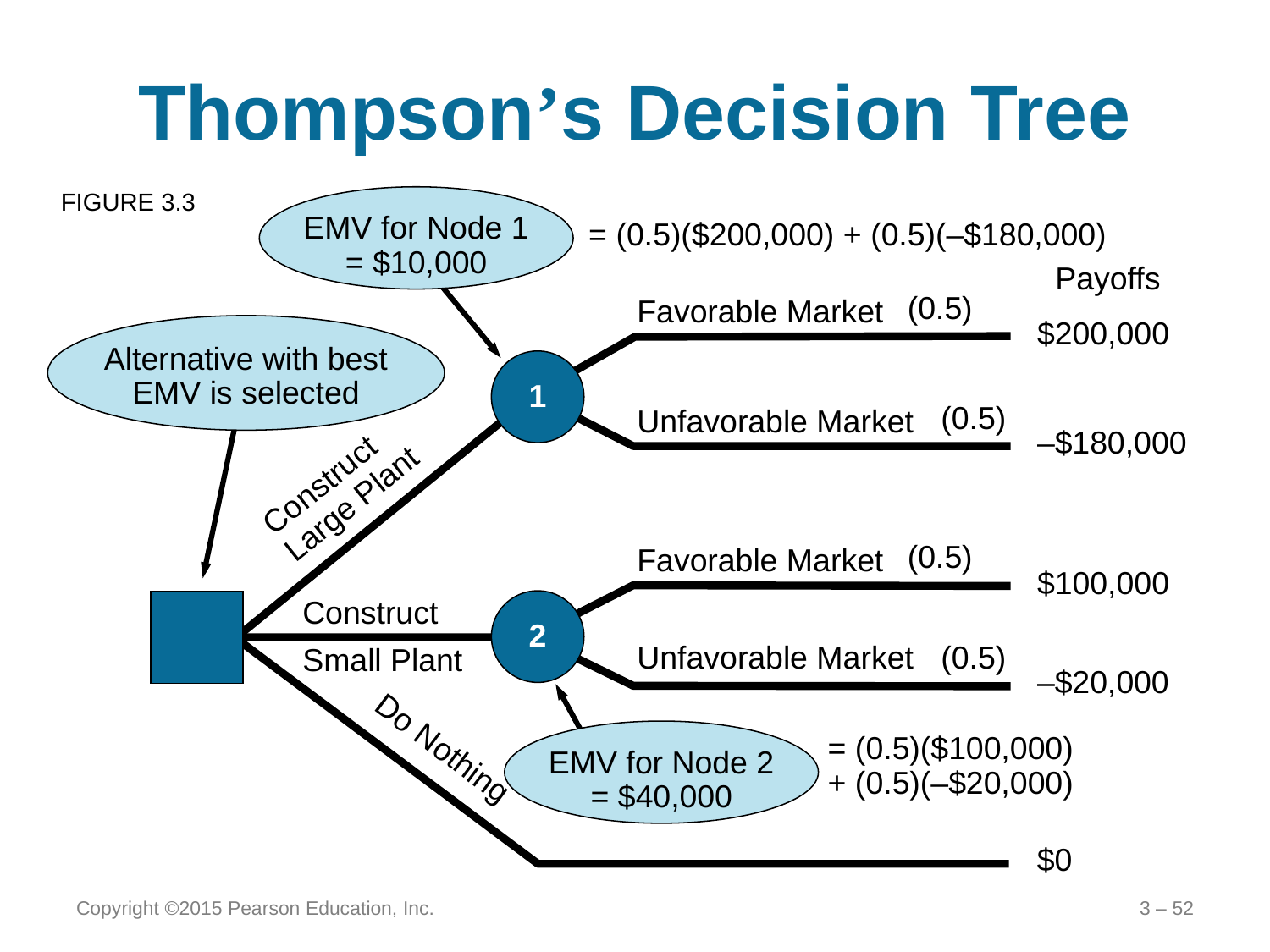

# Thompson’s Decision Tree
FIGURE 3.3

EMV for Node 1 = $10,000
= (0.5)($200,000) + (0.5)(–$180,000)

Payoffs
$200,000
–$180,000
$100,000
–$20,000
$0
(0.5)
(0.5)
(0.5)
(0.5)
Favorable Market

Alternative with best EMV is selected

1

Unfavorable Market

Construct Large Plant
Favorable Market
Construct Small Plant

2

Unfavorable Market

= (0.5)($100,000)
+ (0.5)(–$20,000)
EMV for Node 2 = $40,000
Do Nothing
Copyright ©2015 Pearson Education, Inc.
3 – 52